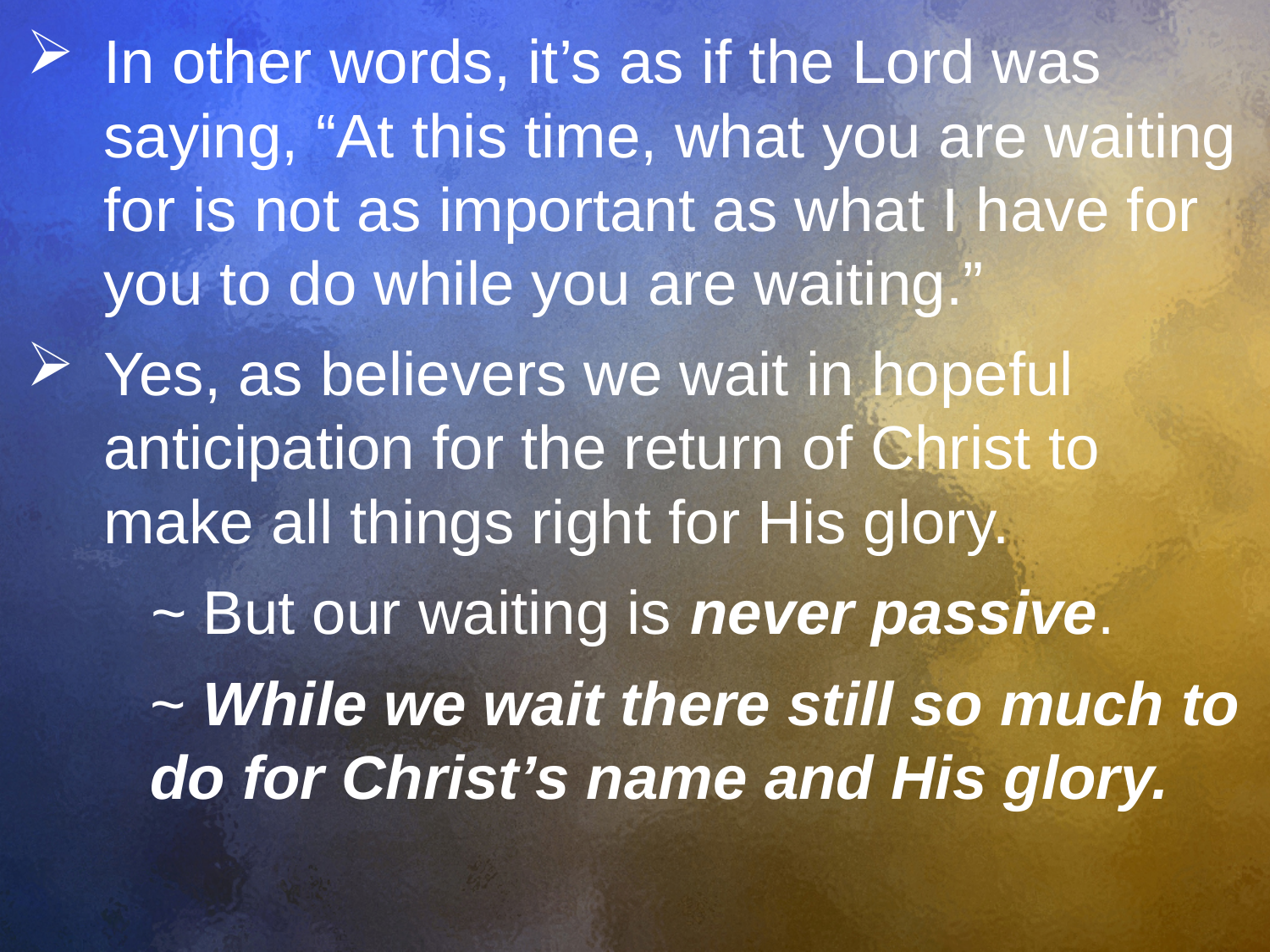

In other words, it’s as if the Lord was saying, “At this time, what you are waiting for is not as important as what I have for you to do while you are waiting.”
Yes, as believers we wait in hopeful anticipation for the return of Christ to make all things right for His glory.
	~ But our waiting is never passive.
	~ While we wait there still so much to 		do for Christ’s name and His glory.